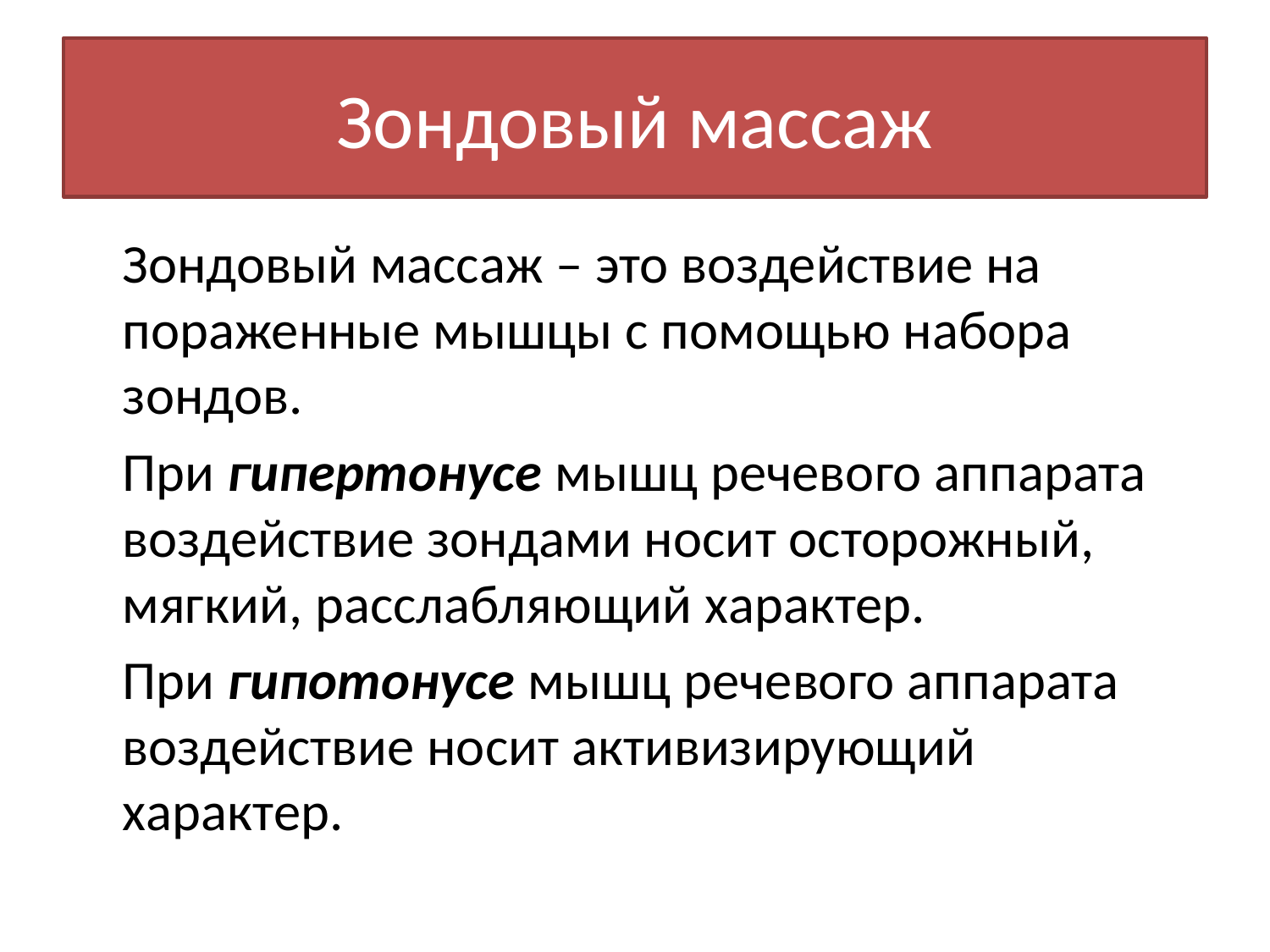

# Зондовый массаж
	Зондовый массаж – это воздействие на пораженные мышцы с помощью набора зондов.
	При гипертонусе мышц речевого аппарата воздействие зондами носит осторожный, мягкий, расслабляющий характер.
	При гипотонусе мышц речевого аппарата воздействие носит активизирующий характер.